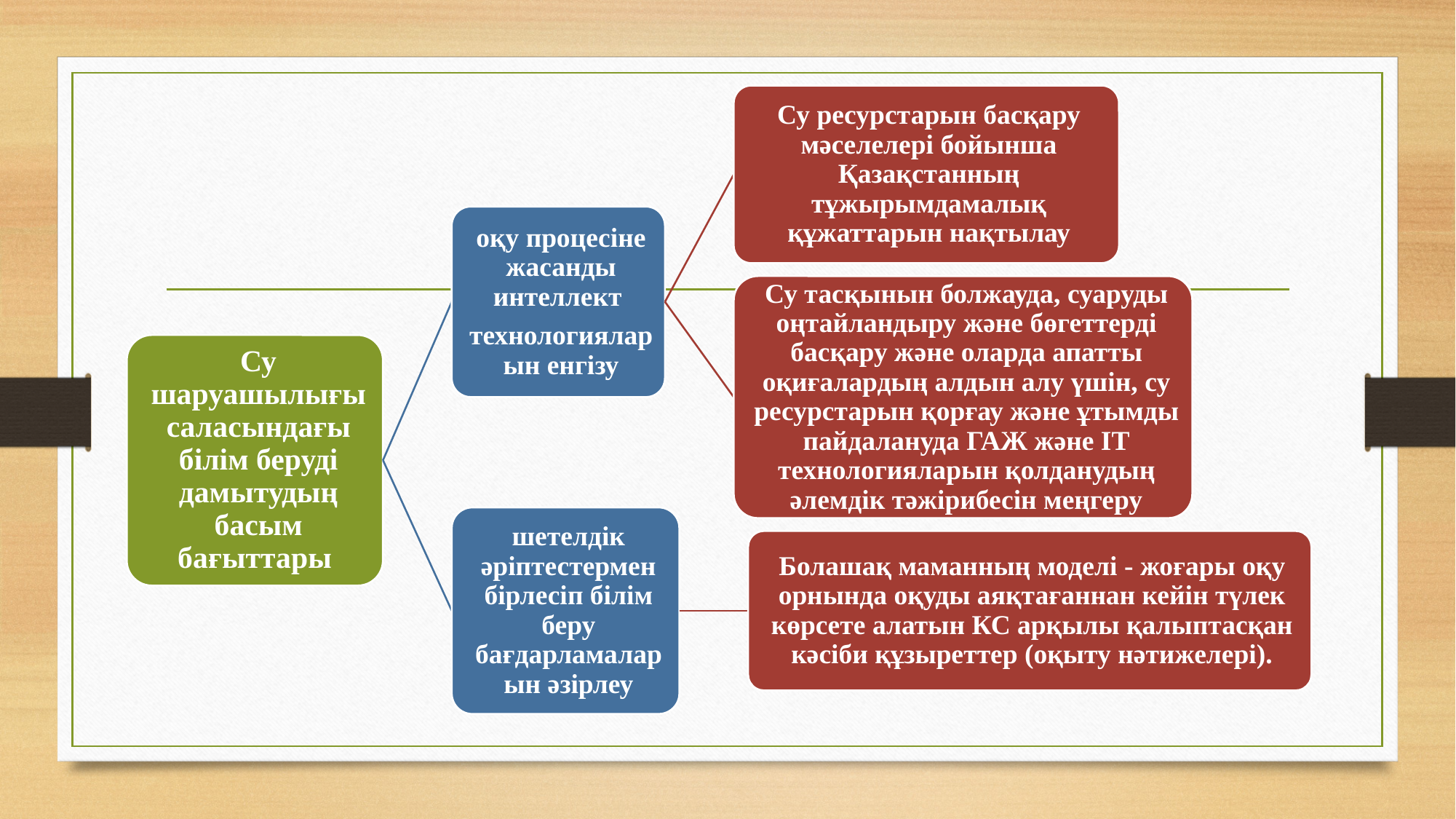

Су шаруашылығы саласындағы білім беруді дамытудың басым бағыттары

оқу процесіне жасанды интеллект
технологияларын енгізу

Су ресурстарын басқару мәселелері бойынша Қазақстанның тұжырымдамалық құжаттарын нақтылау

Су тасқынын болжауда, суаруды оңтайландыру және бөгеттерді басқару және оларда апатты оқиғалардың алдын алу үшін, су ресурстарын қорғау және ұтымды пайдалануда ГАЖ және ІТ технологияларын қолданудың әлемдік тәжірибесін меңгеру

шетелдік әріптестермен бірлесіп білім беру бағдарламаларын әзірлеу

Болашақ маманның моделі - жоғары оқу орнында оқуды аяқтағаннан кейін түлек көрсете алатын КС арқылы қалыптасқан кәсіби құзыреттер (оқыту нәтижелері).